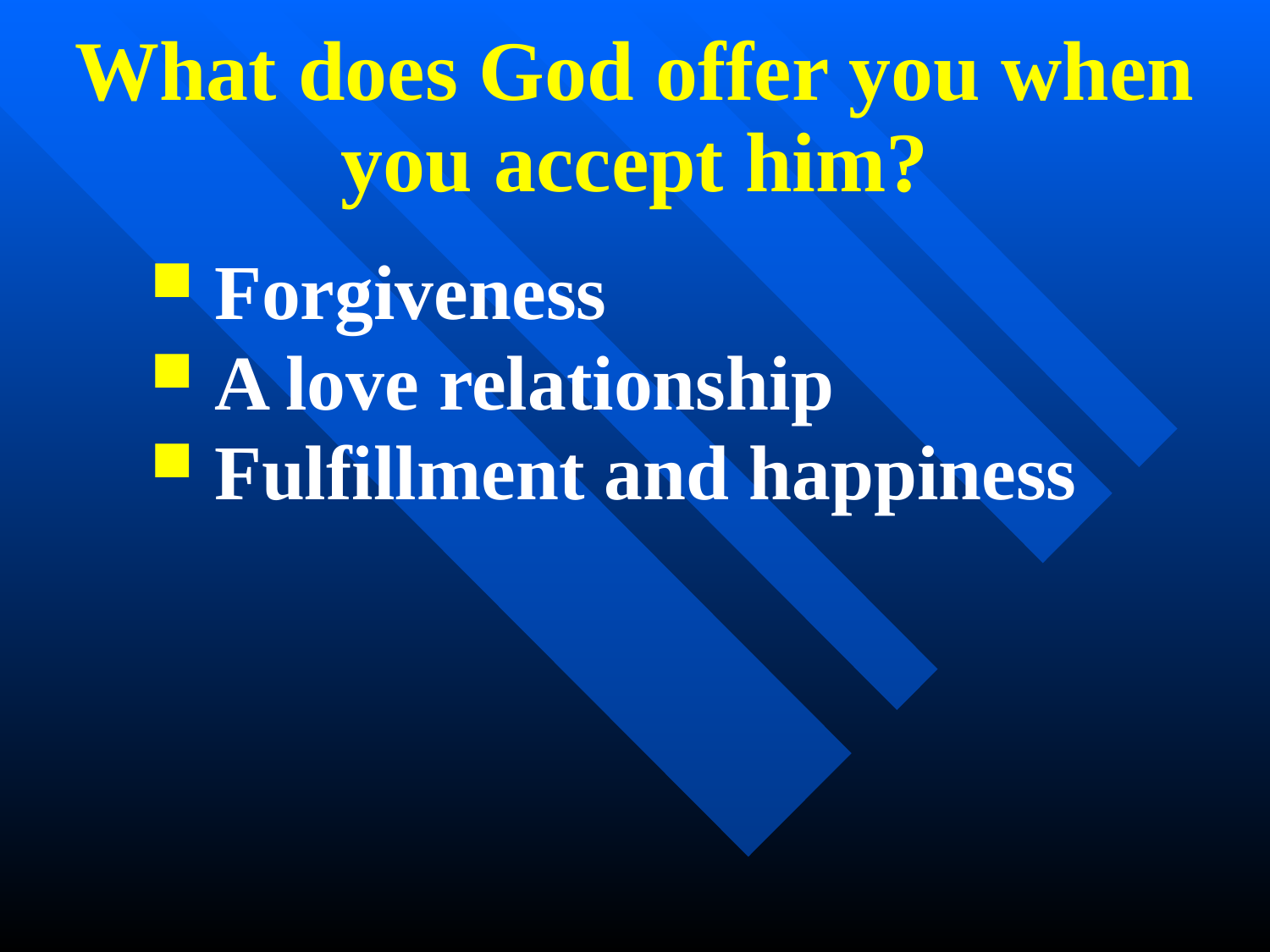

What does God offer you when you accept him?
 Forgiveness
 A love relationship
 Fulfillment and happiness